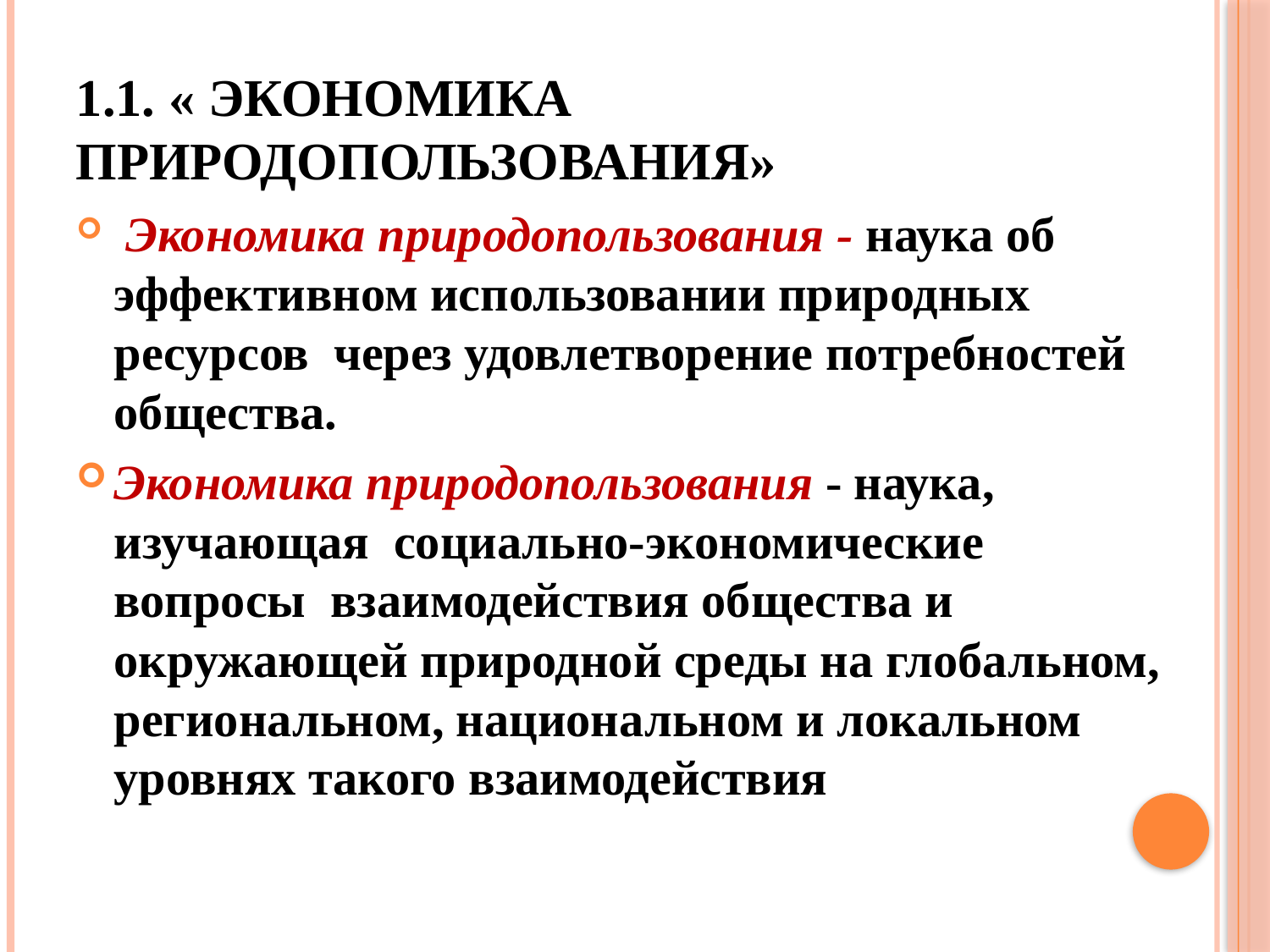

# 1.1. « Экономика природопользования»
 Экономика природопользования - наука об эффективном использовании природных ресурсов  через удовлетворение потребностей общества.
Экономика природопользования - наука, изучающая  социально-экономические вопросы  взаимодействия общества и окружающей природной среды на глобальном, региональном, национальном и локальном уровнях такого взаимодействия